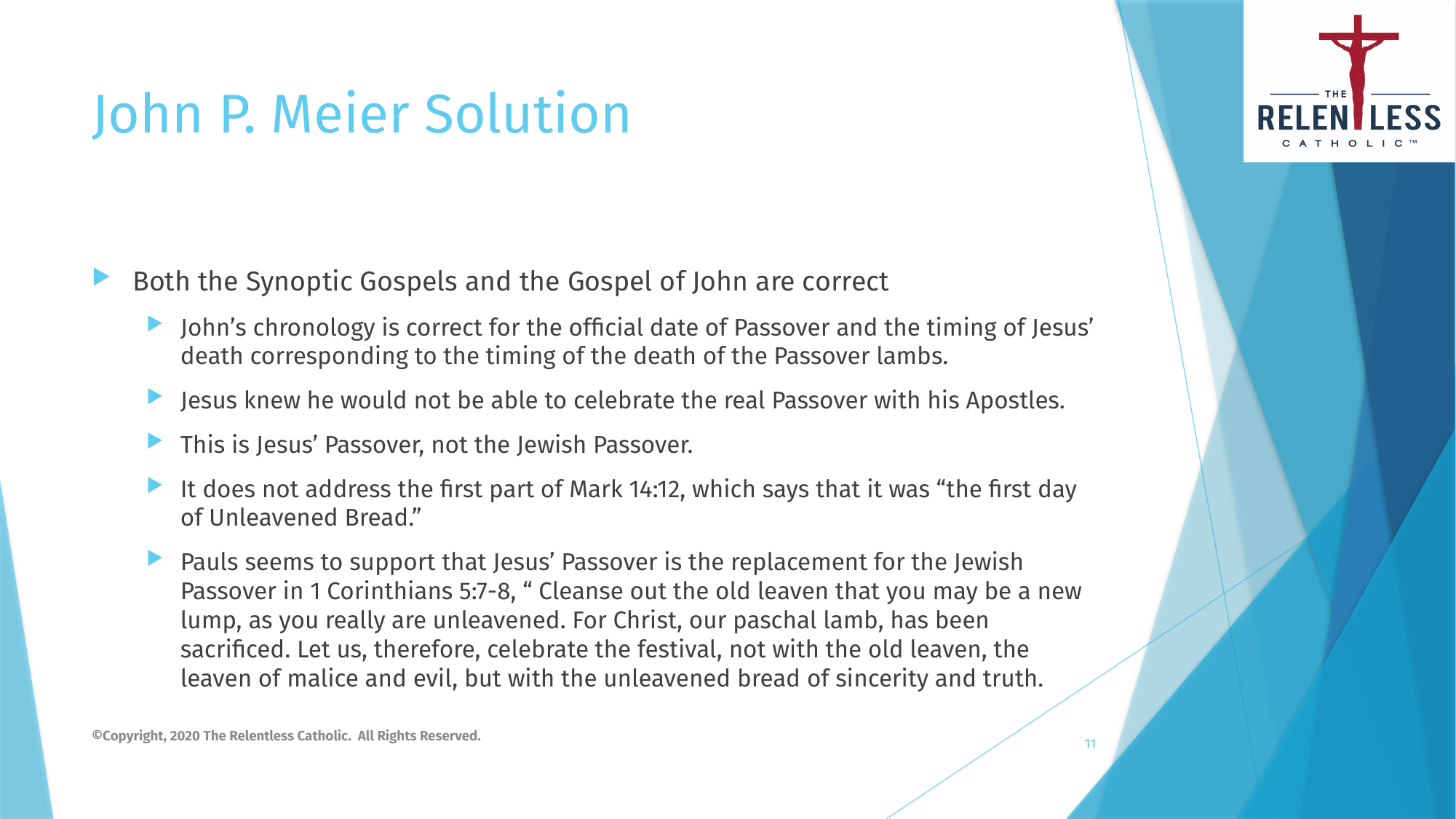

# John P. Meier Solution
Both the Synoptic Gospels and the Gospel of John are correct
John’s chronology is correct for the official date of Passover and the timing of Jesus’ death corresponding to the timing of the death of the Passover lambs.
Jesus knew he would not be able to celebrate the real Passover with his Apostles.
This is Jesus’ Passover, not the Jewish Passover.
It does not address the first part of Mark 14:12, which says that it was “the first day of Unleavened Bread.”
Pauls seems to support that Jesus’ Passover is the replacement for the Jewish Passover in 1 Corinthians 5:7-8, “ Cleanse out the old leaven that you may be a new lump, as you really are unleavened. For Christ, our paschal lamb, has been sacrificed. Let us, therefore, celebrate the festival, not with the old leaven, the leaven of malice and evil, but with the unleavened bread of sincerity and truth.

©Copyright, 2020 The Relentless Catholic.  All Rights Reserved.

11